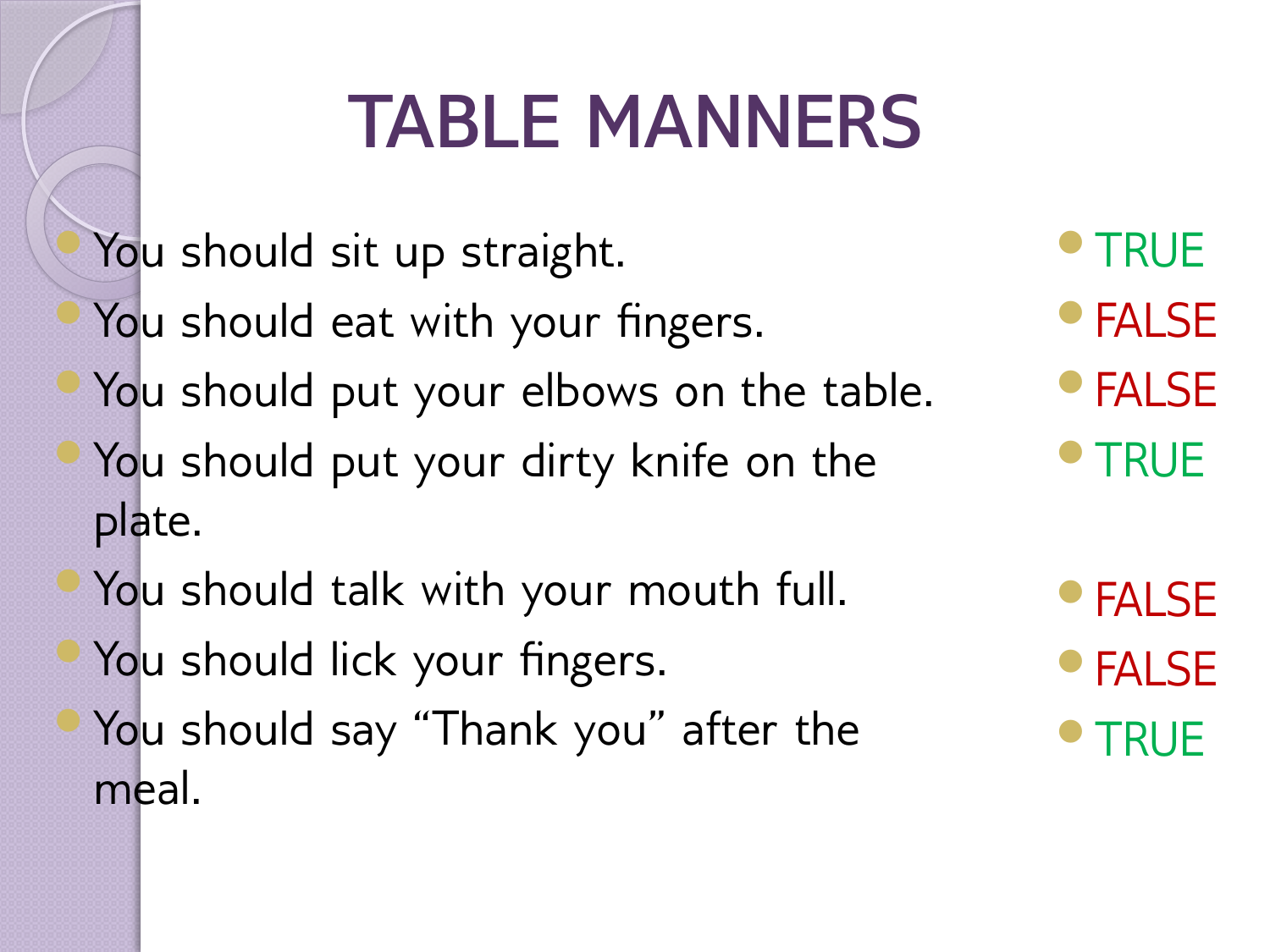

# TABLE MANNERS
You should sit up straight.
You should eat with your fingers.
You should put your elbows on the table.
You should put your dirty knife on the plate.
You should talk with your mouth full.
You should lick your fingers.
You should say “Thank you” after the meal.
TRUE
FALSE
FALSE
TRUE

FALSE
FALSE
TRUE